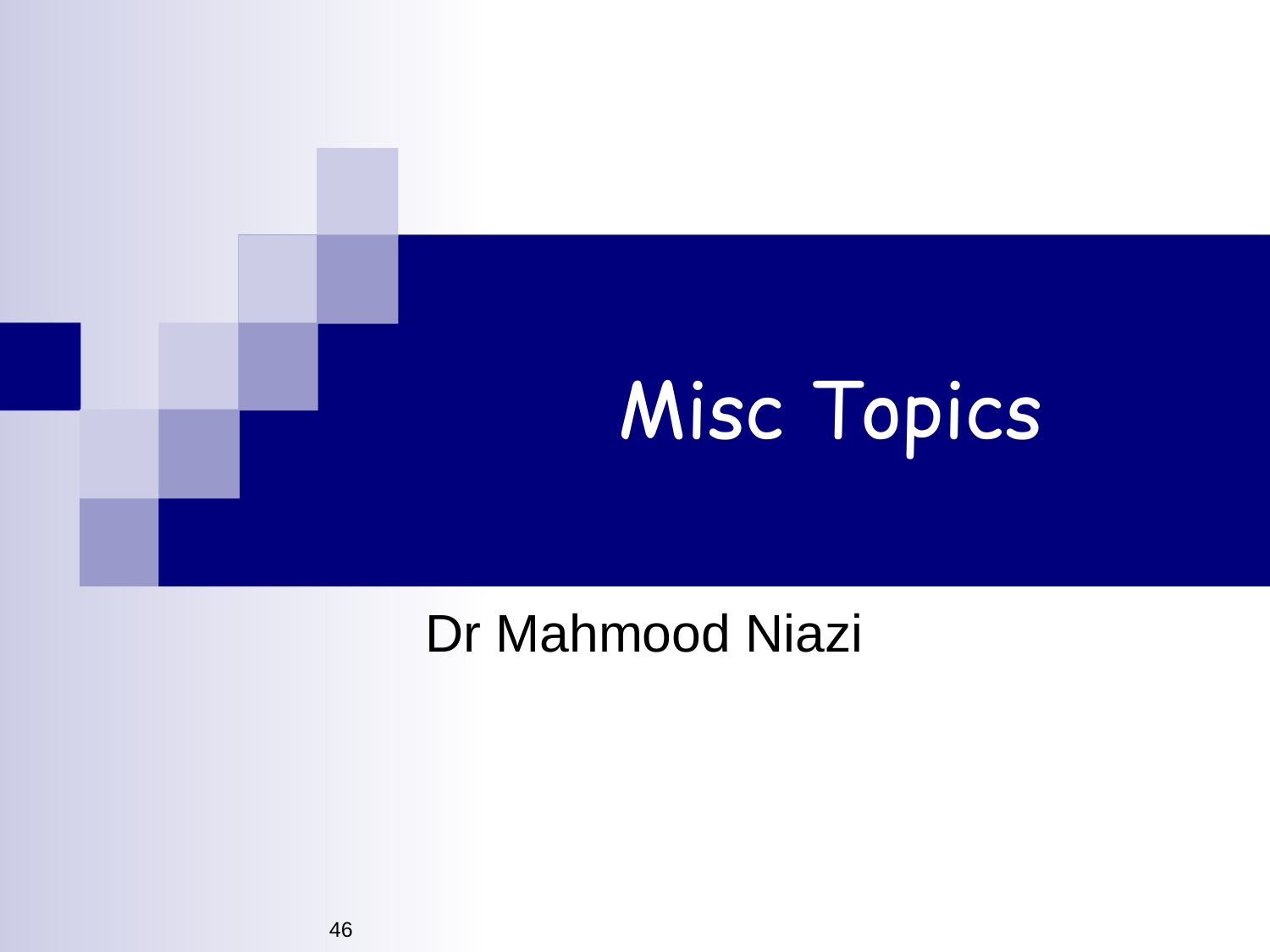

# Misc Topics
Dr Mahmood Niazi
46